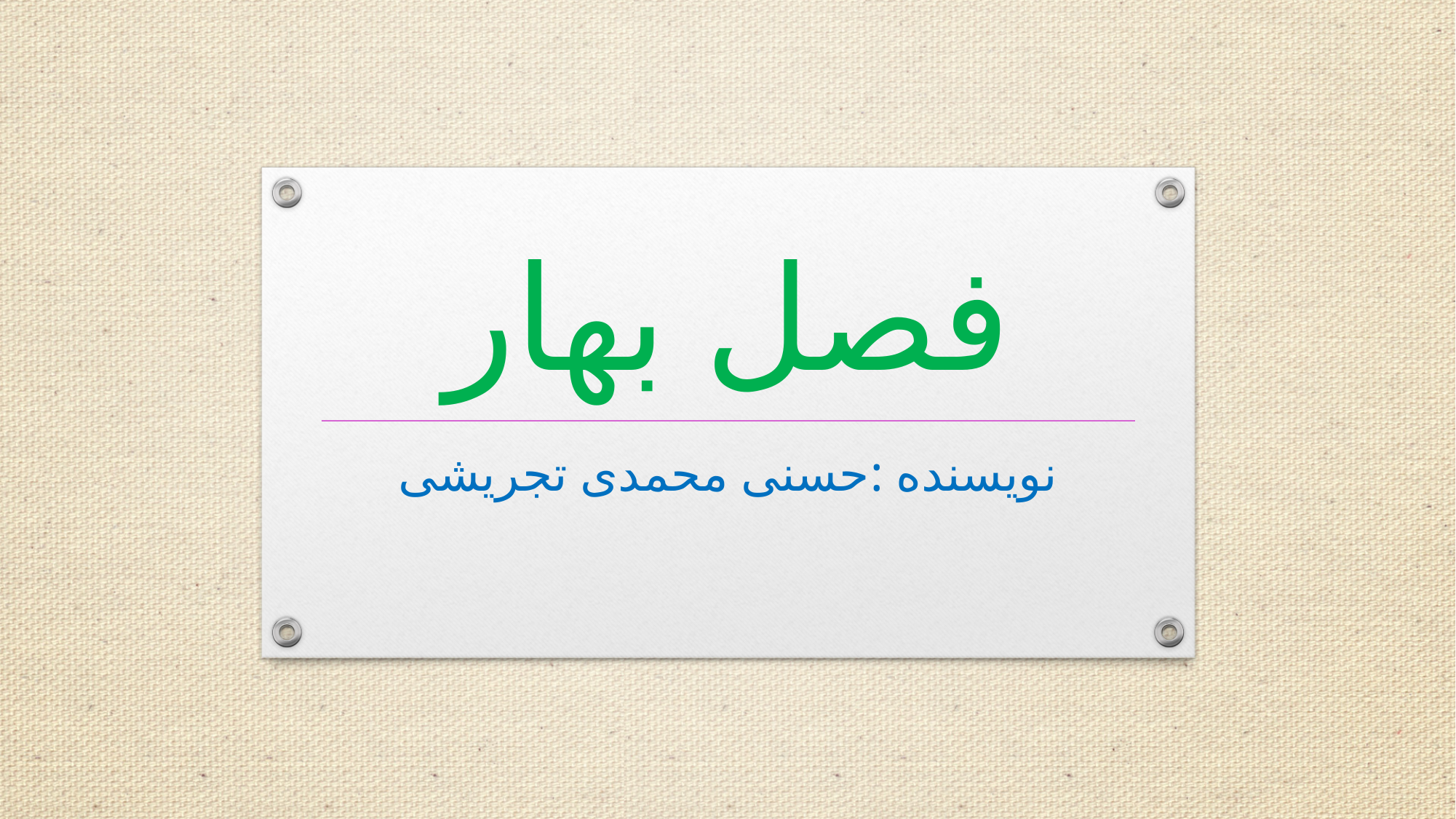

# فصل بهار
نویسنده :حسنی محمدی تجریشی